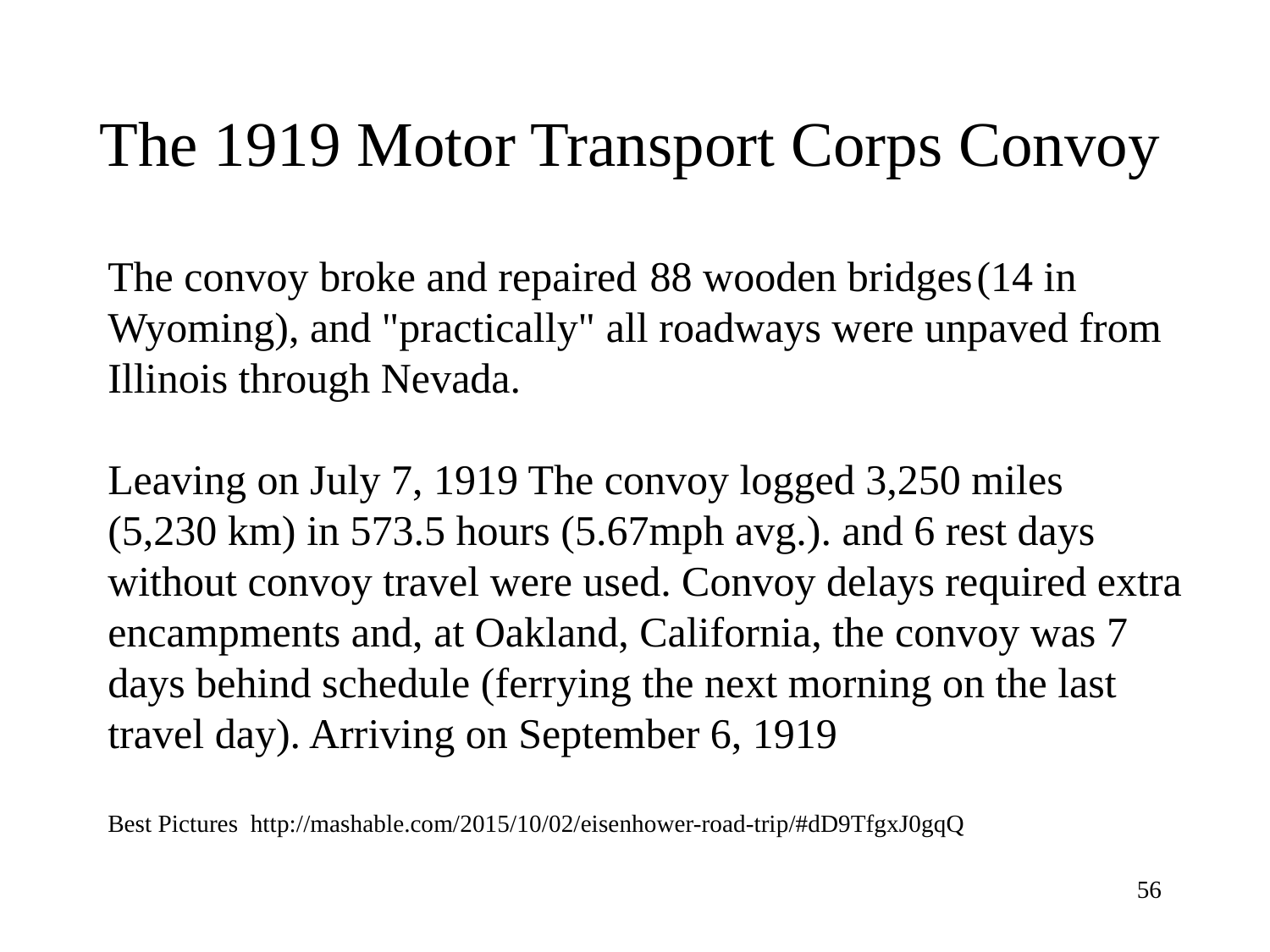

# The 1919 Motor Transport Corps Convoy
The convoy broke and repaired  88 wooden bridges  (14 in Wyoming), and "practically" all roadways were unpaved from Illinois through Nevada.

Leaving on July 7, 1919 The convoy logged 3,250 miles (5,230 km) in 573.5 hours (5.67mph avg.). and 6 rest days without convoy travel were used. Convoy delays required extra encampments and, at Oakland, California, the convoy was 7 days behind schedule (ferrying the next morning on the last travel day). Arriving on September 6, 1919

Best Pictures  http://mashable.com/2015/10/02/eisenhower-road-trip/#dD9TfgxJ0gqQ

56